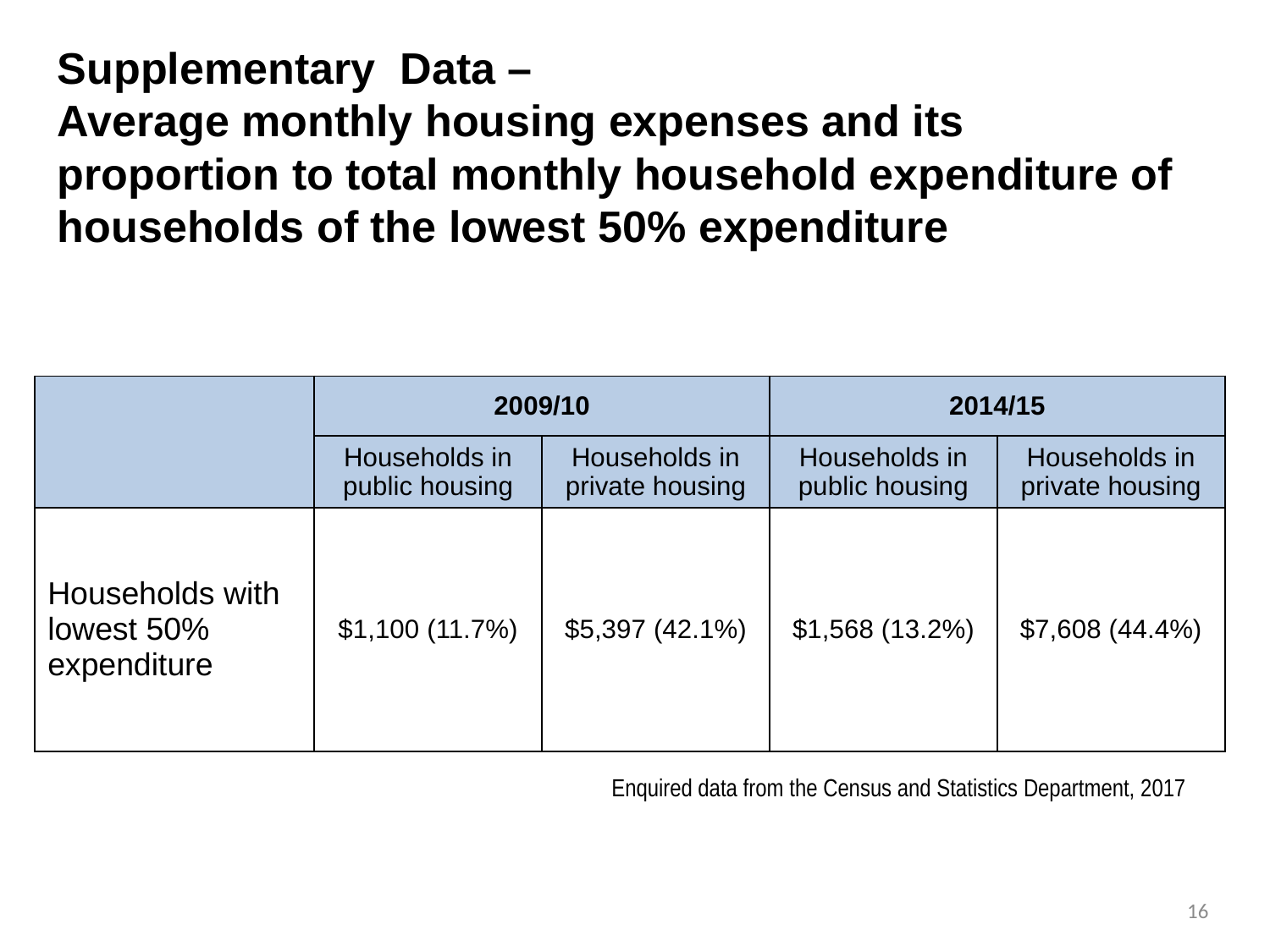

Supplementary  Data –
Average monthly housing expenses and its proportion to total monthly household expenditure of households of the lowest 50% expenditure
|  | 2009/10 |  | 2014/15 |  |
| --- | --- | --- | --- | --- |
|  | Households in public housing | Households in private housing | Households in public housing | Households in private housing |
| Households with lowest 50% expenditure | $1,100 (11.7%) | $5,397 (42.1%) | $1,568 (13.2%) | $7,608 (44.4%) |
 Enquired data from the Census and Statistics Department, 2017
16